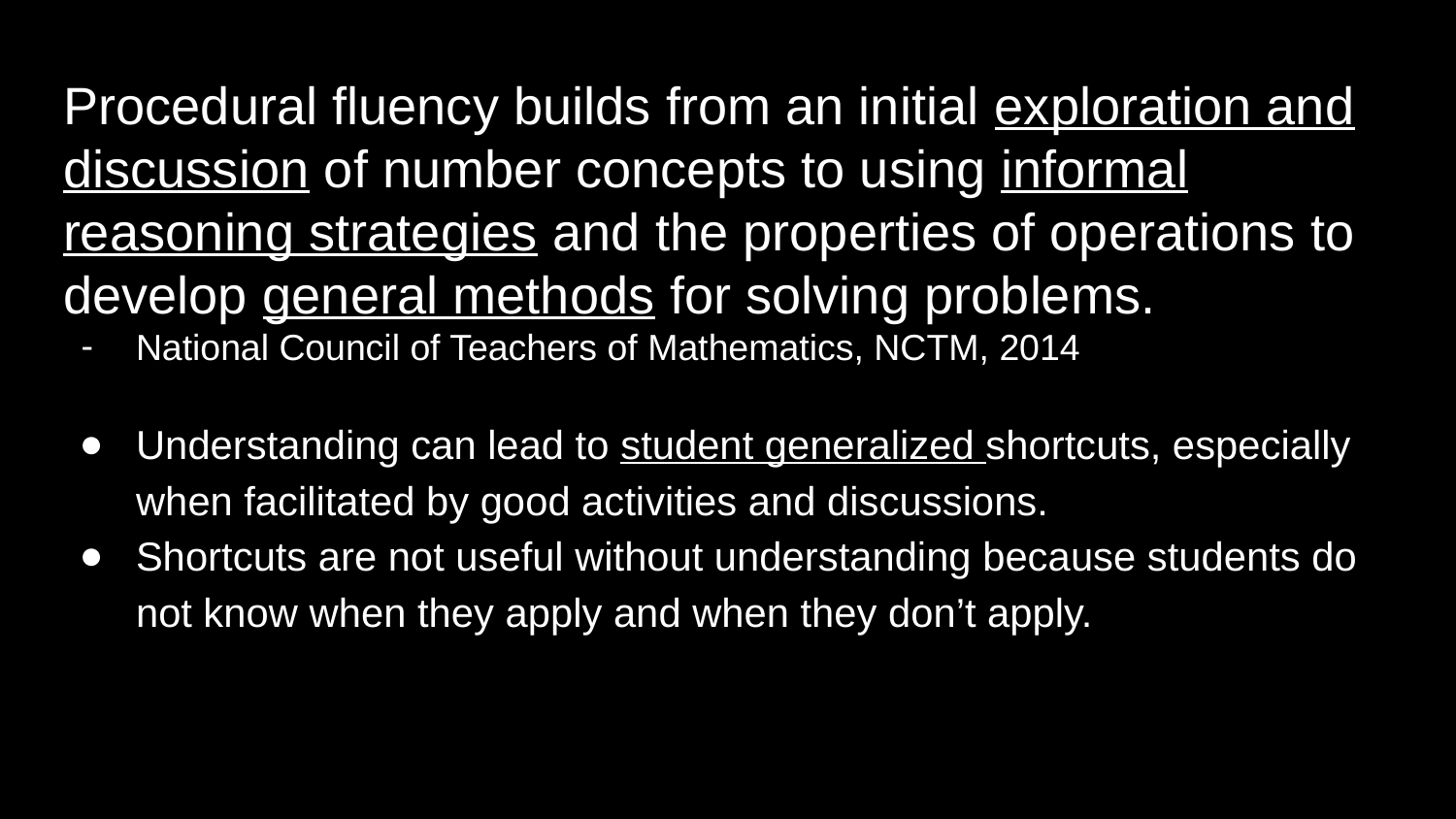

Procedural fluency builds from an initial exploration and discussion of number concepts to using informal reasoning strategies and the properties of operations to develop general methods for solving problems.
National Council of Teachers of Mathematics, NCTM, 2014

Understanding can lead to student generalized shortcuts, especially when facilitated by good activities and discussions.
Shortcuts are not useful without understanding because students do not know when they apply and when they don’t apply.